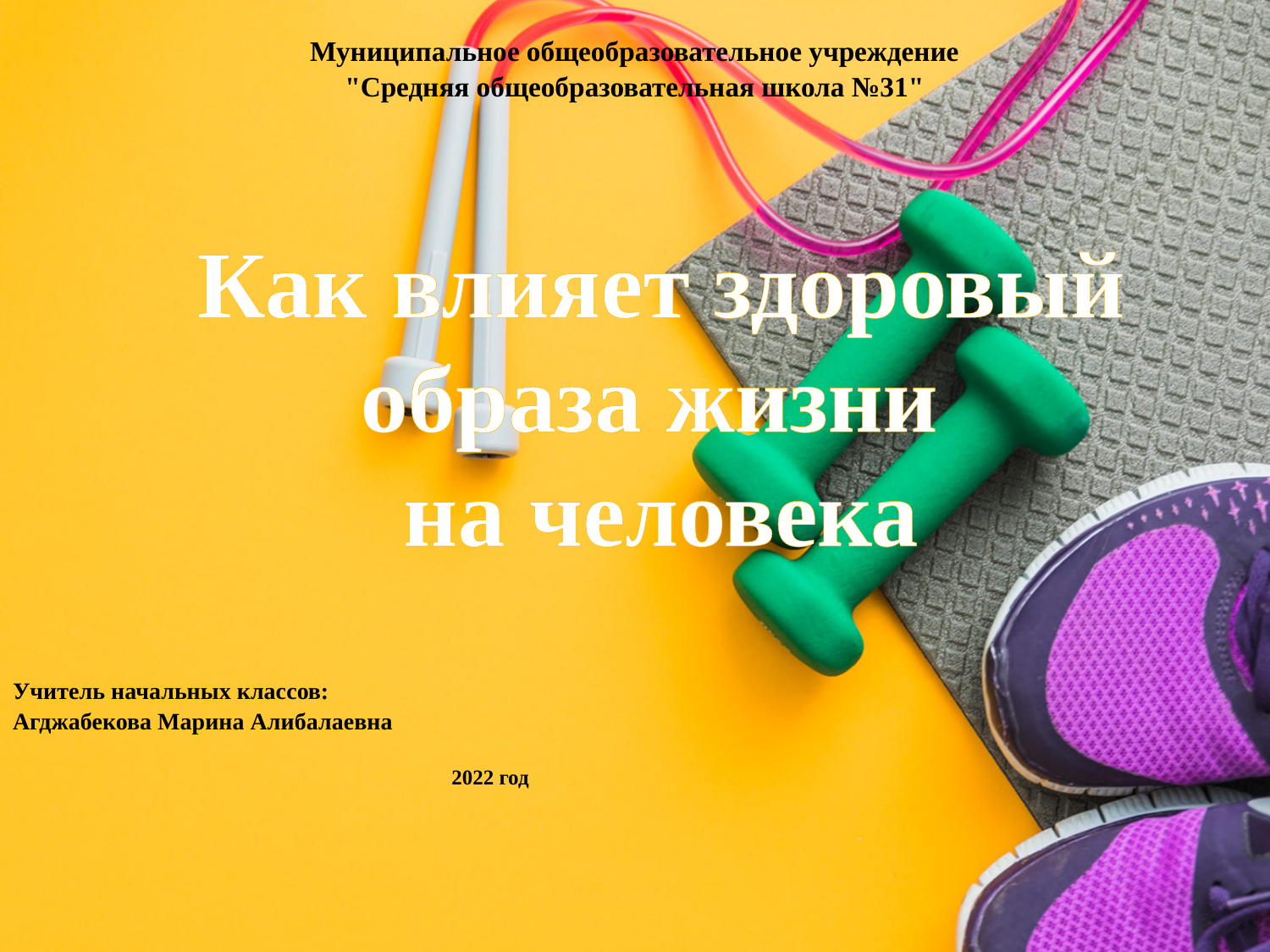

# Учитель начальных классов: Агджабекова Марина Алибалаевна 2022 год
Муниципальное общеобразовательное учреждение
"Средняя общеобразовательная школа №31"
Как влияет здоровый образа жизни
на человека